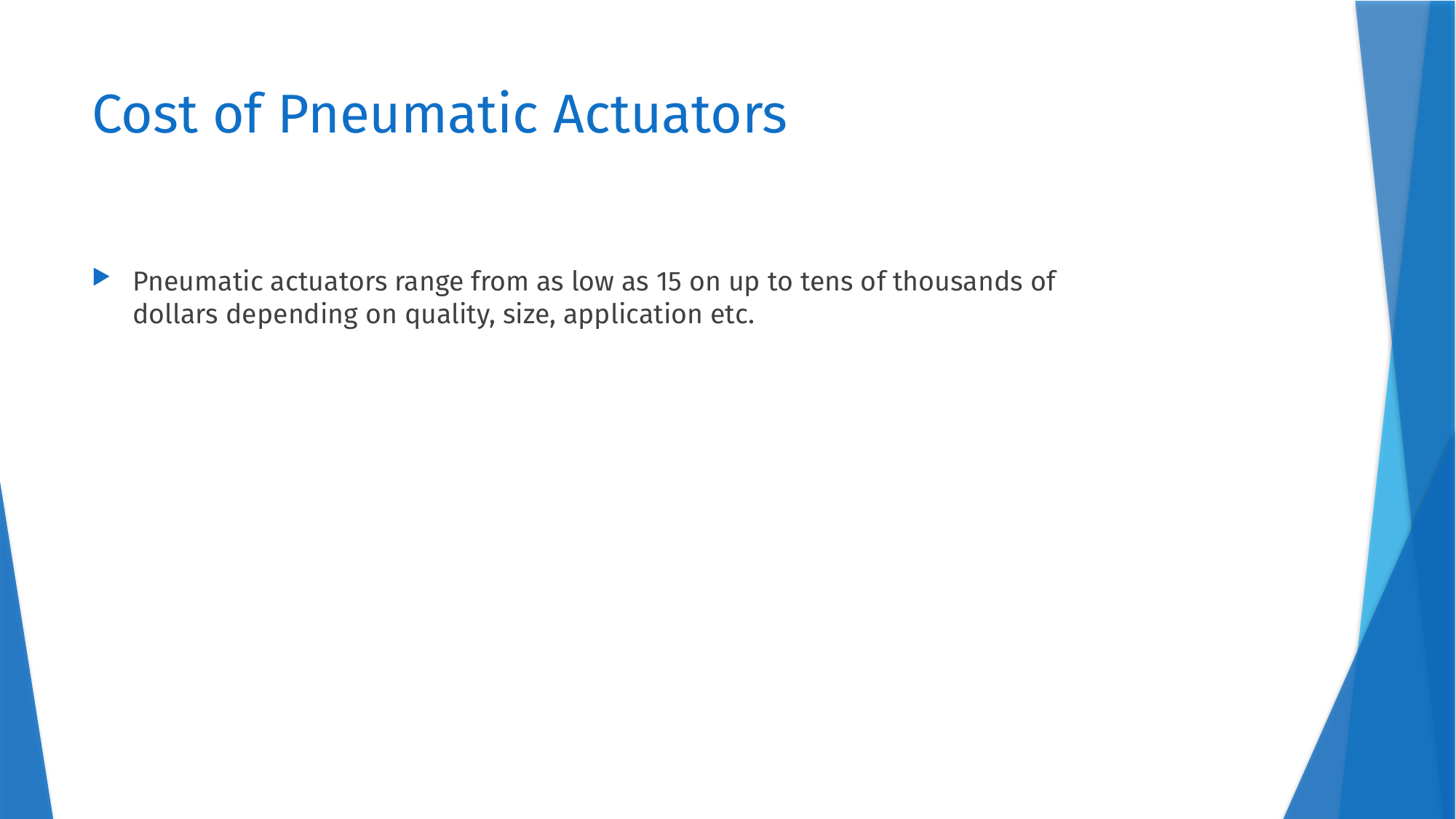

# Cost of Pneumatic Actuators
Pneumatic actuators range from as low as 15 on up to tens of thousands of dollars depending on quality, size, application etc.